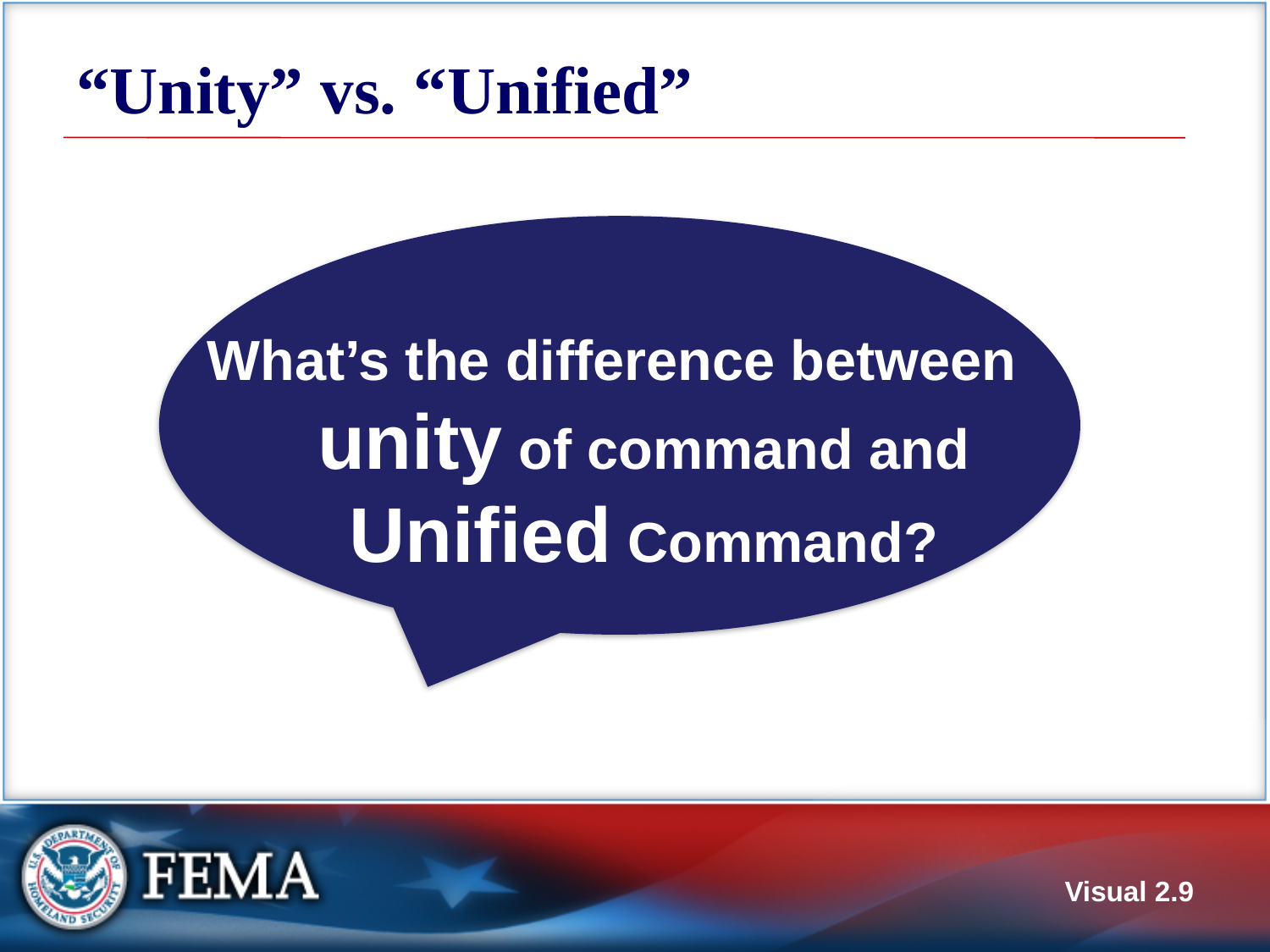

# “Unity” vs. “Unified”
What’s the difference between
unity of command and Unified Command?
Visual 2.9